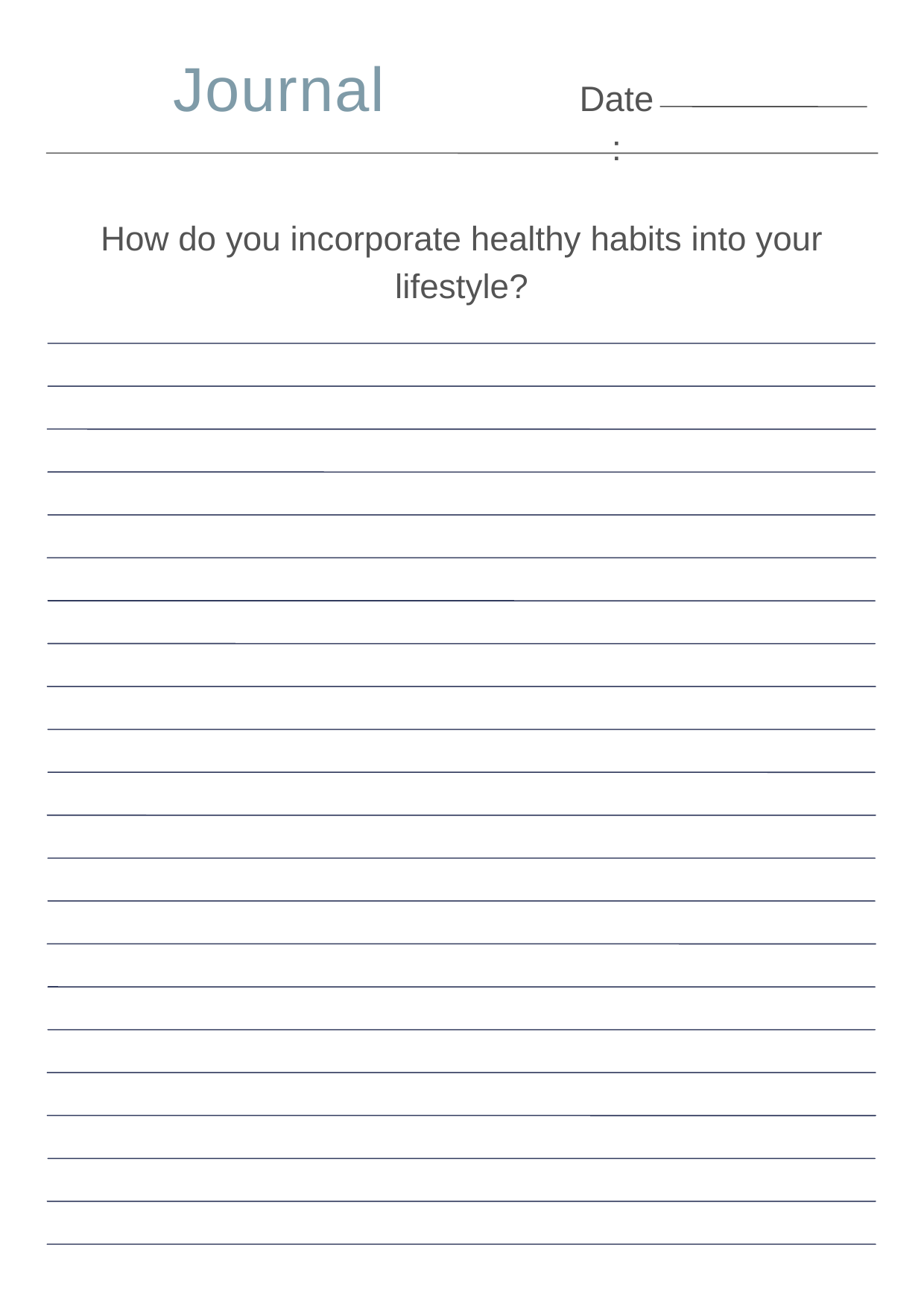

Journal
Date:

How do you incorporate healthy habits into your lifestyle?